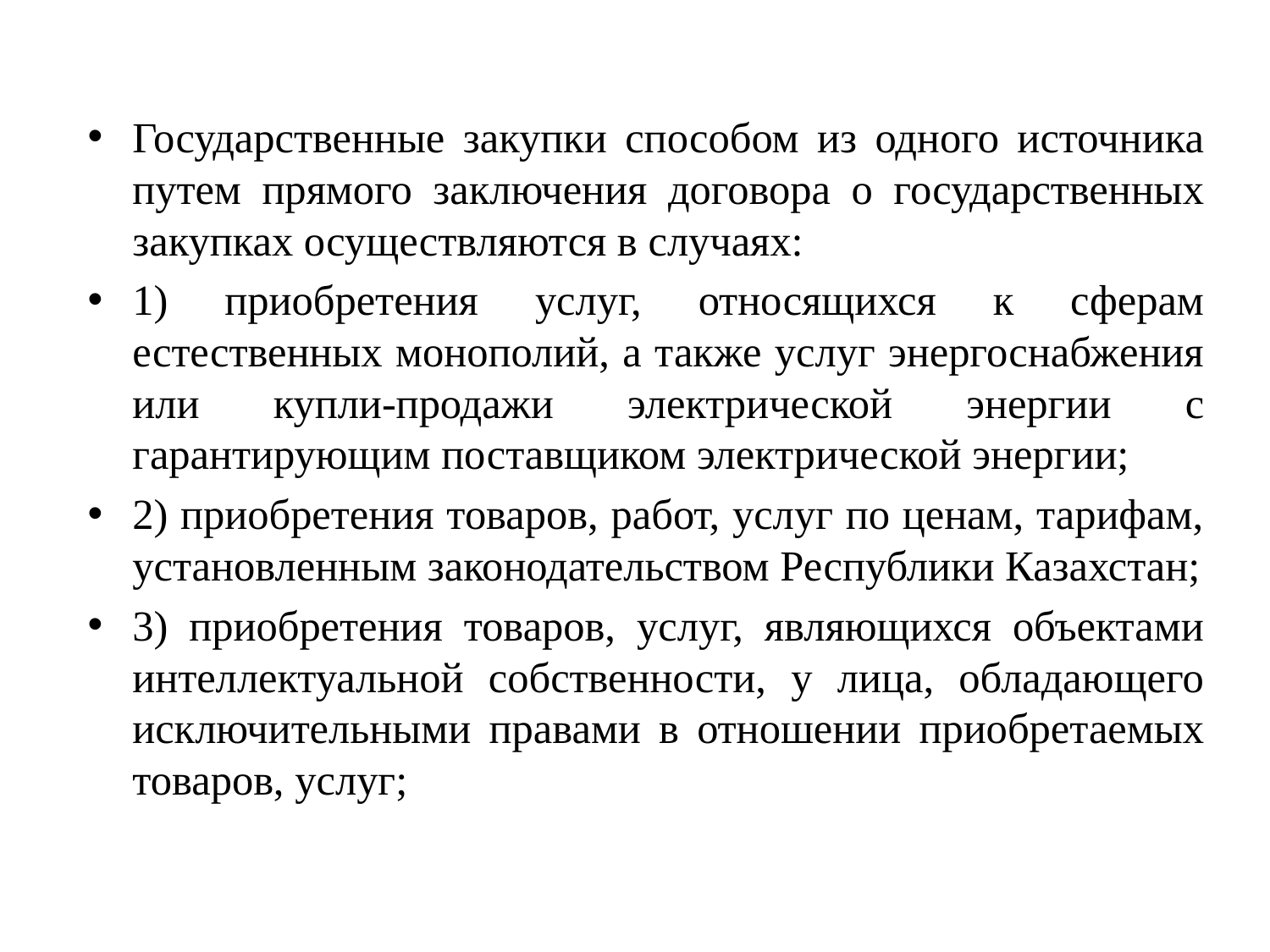

Государственные закупки способом из одного источника путем прямого заключения договора о государственных закупках осуществляются в случаях:
1) приобретения услуг, относящихся к сферам естественных монополий, а также услуг энергоснабжения или купли-продажи электрической энергии с гарантирующим поставщиком электрической энергии;
2) приобретения товаров, работ, услуг по ценам, тарифам, установленным законодательством Республики Казахстан;
3) приобретения товаров, услуг, являющихся объектами интеллектуальной собственности, у лица, обладающего исключительными правами в отношении приобретаемых товаров, услуг;